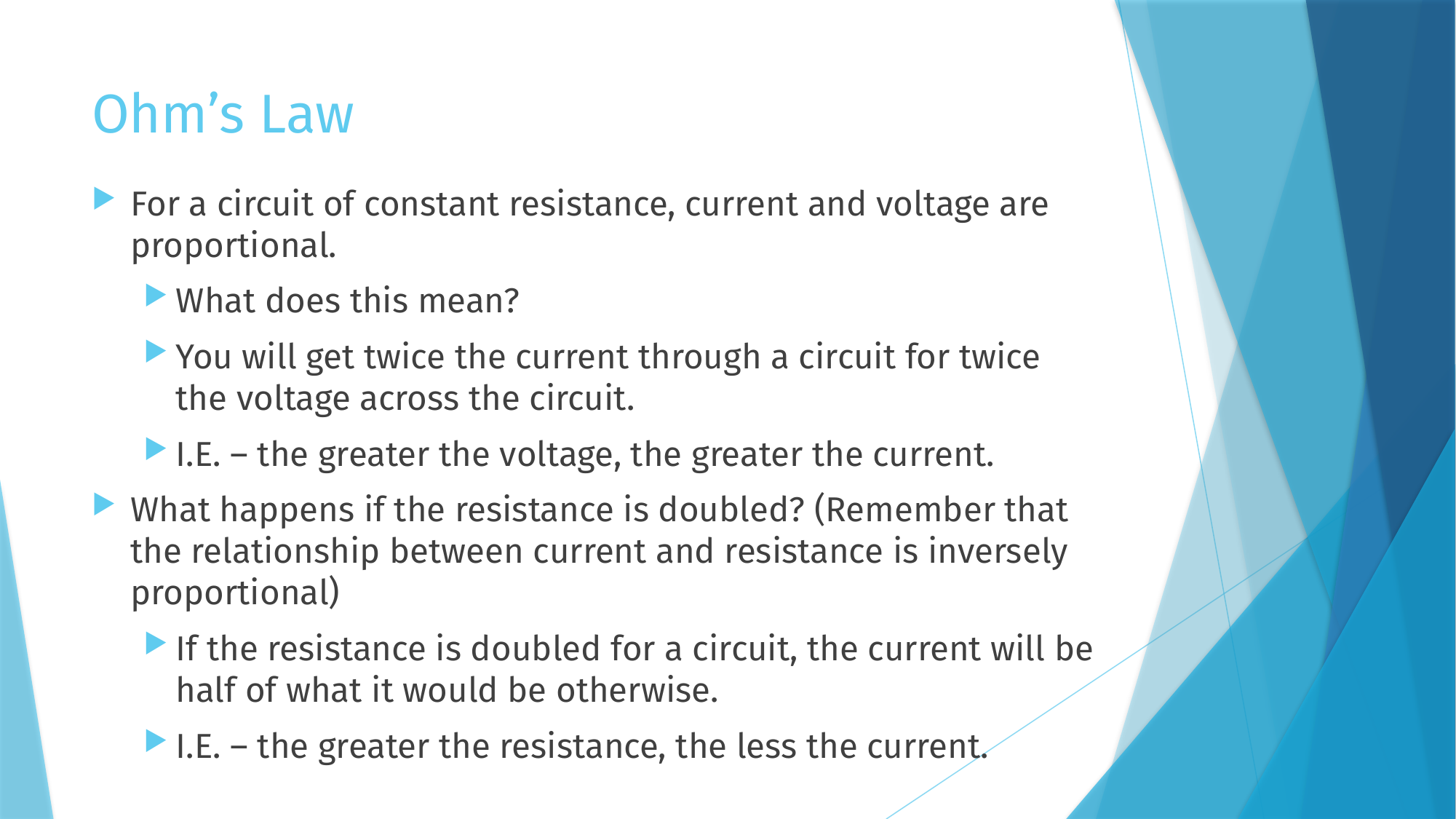

# Ohm’s Law
For a circuit of constant resistance, current and voltage are proportional.
What does this mean?
You will get twice the current through a circuit for twice the voltage across the circuit.
I.E. – the greater the voltage, the greater the current.
What happens if the resistance is doubled? (Remember that the relationship between current and resistance is inversely proportional)
If the resistance is doubled for a circuit, the current will be half of what it would be otherwise.
I.E. – the greater the resistance, the less the current.